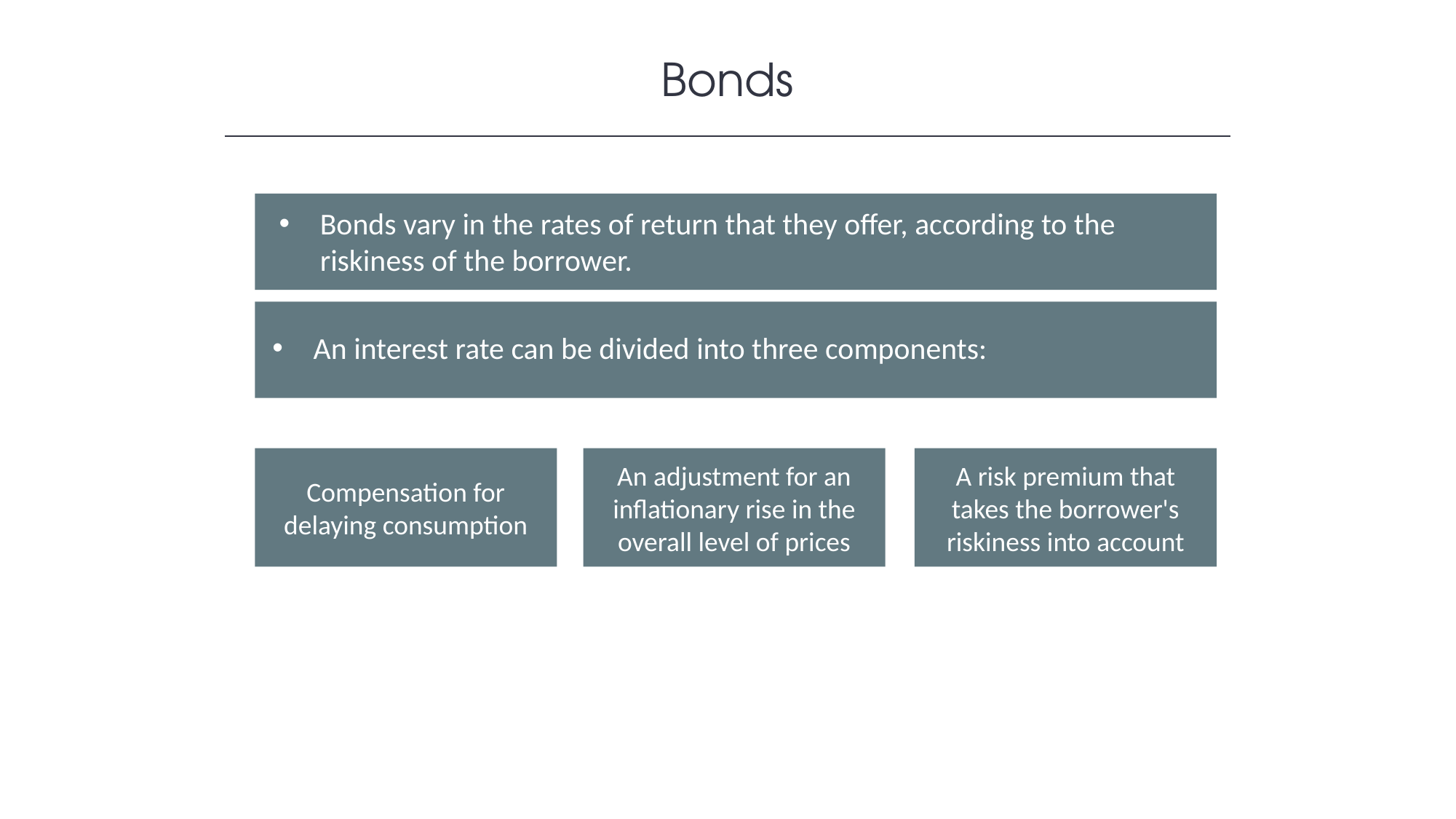

Bonds

Bonds vary in the rates of return that they offer, according to the riskiness of the borrower.

An interest rate can be divided into three components:
Compensation for delaying consumption
An adjustment for an inflationary rise in the overall level of prices
A risk premium that takes the borrower's riskiness into account